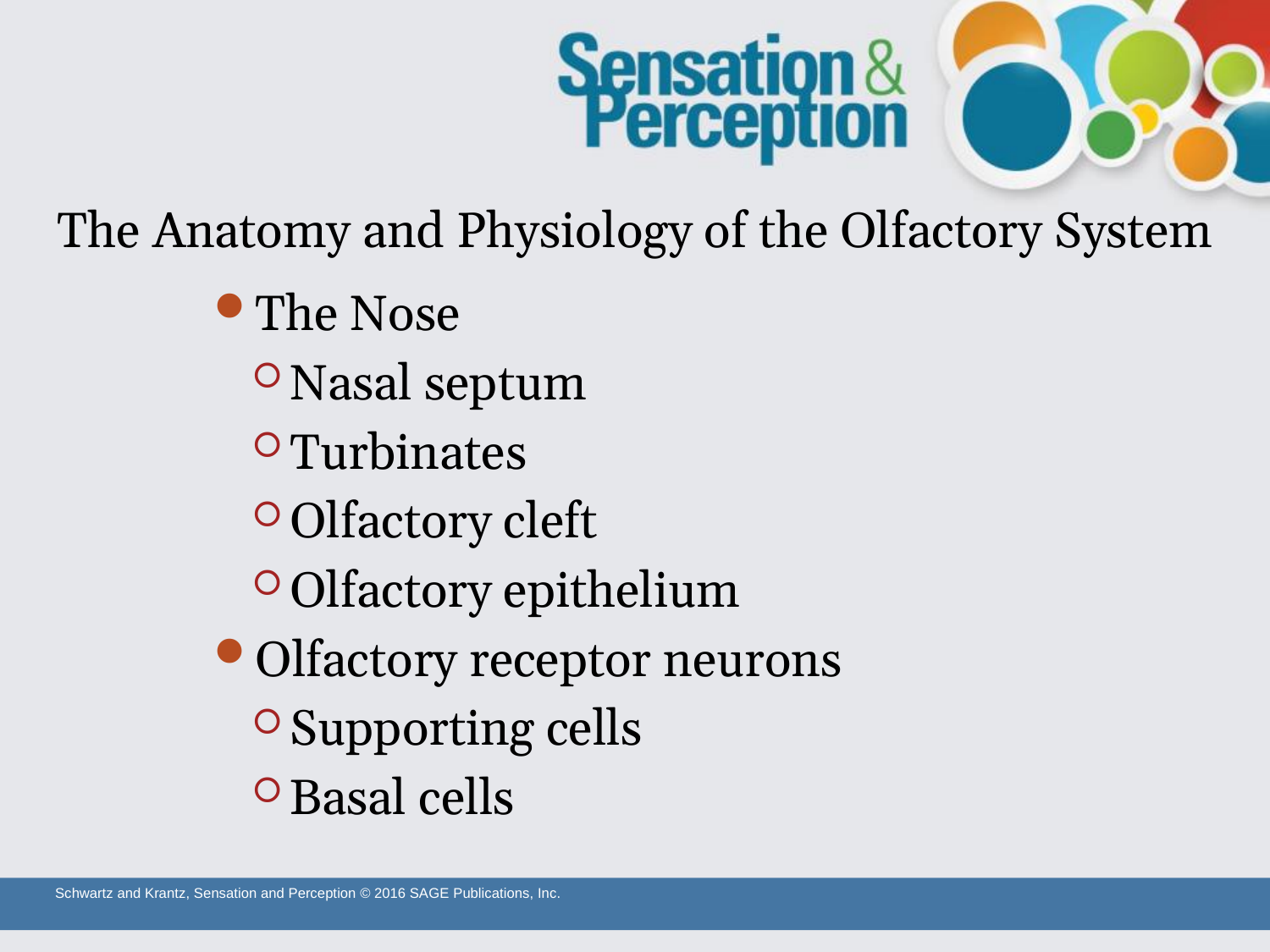

# The Anatomy and Physiology of the Olfactory System
The Nose
Nasal septum
Turbinates
Olfactory cleft
Olfactory epithelium
Olfactory receptor neurons
Supporting cells
Basal cells
Schwartz and Krantz, Sensation and Perception © 2016 SAGE Publications, Inc.